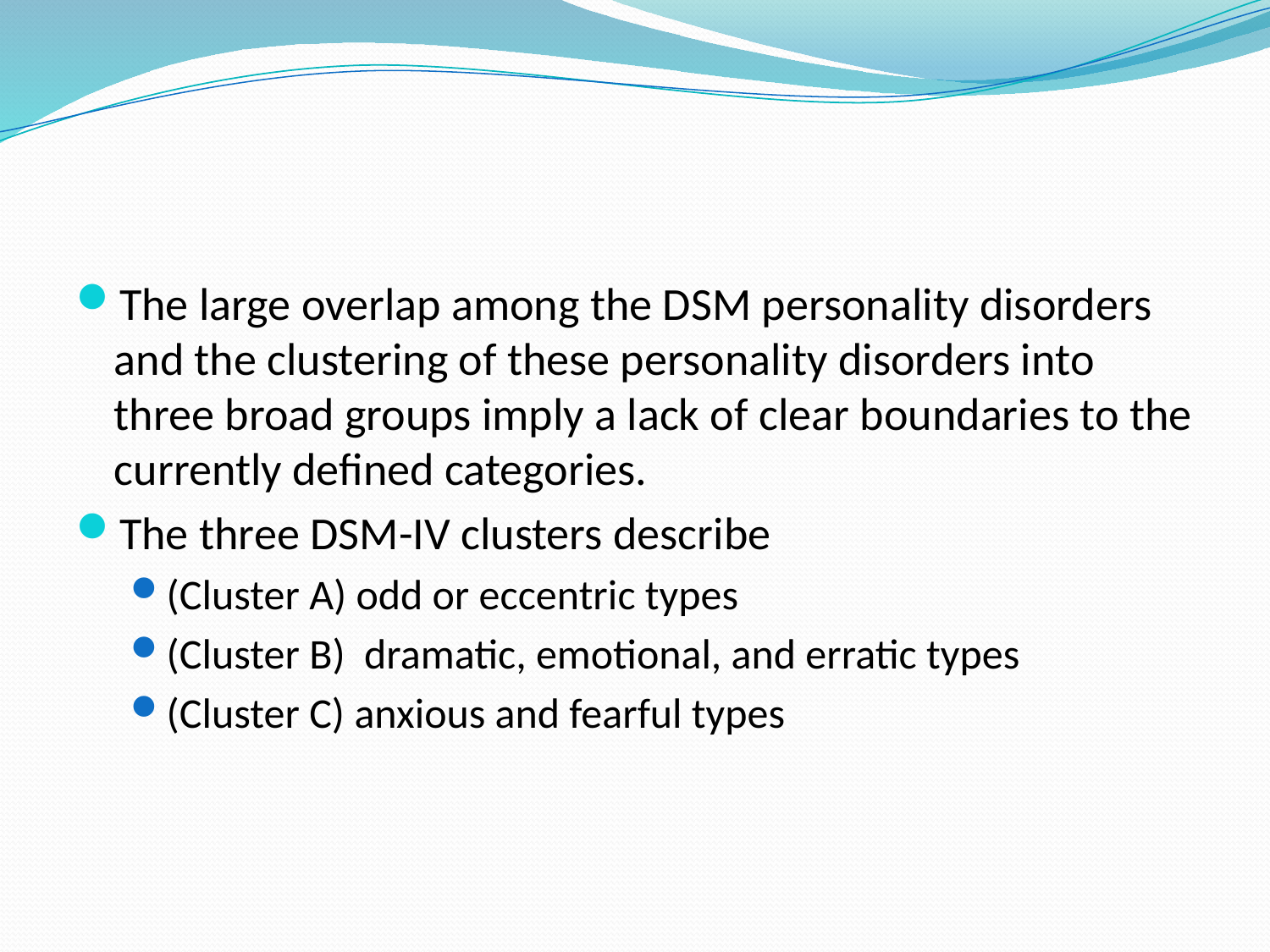

#
The large overlap among the DSM personality disorders and the clustering of these personality disorders into three broad groups imply a lack of clear boundaries to the currently defined categories.
The three DSM-IV clusters describe
(Cluster A) odd or eccentric types
(Cluster B)  dramatic, emotional, and erratic types
(Cluster C) anxious and fearful types